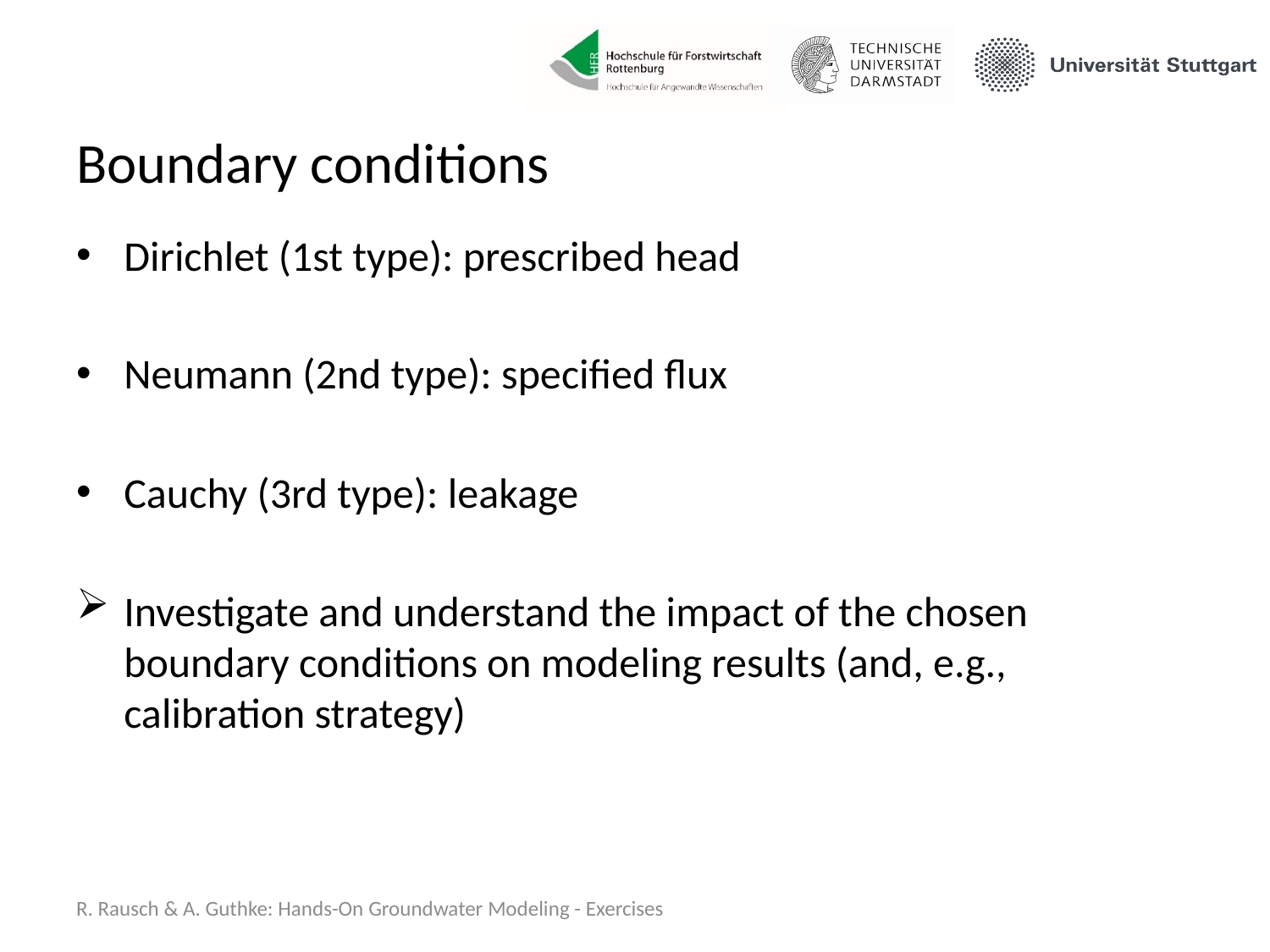

# Boundary conditions
Dirichlet (1st type): prescribed head

Neumann (2nd type): specified flux

Cauchy (3rd type): leakage

Investigate and understand the impact of the chosen boundary conditions on modeling results (and, e.g., calibration strategy)

R. Rausch & A. Guthke: Hands-On Groundwater Modeling - Exercises